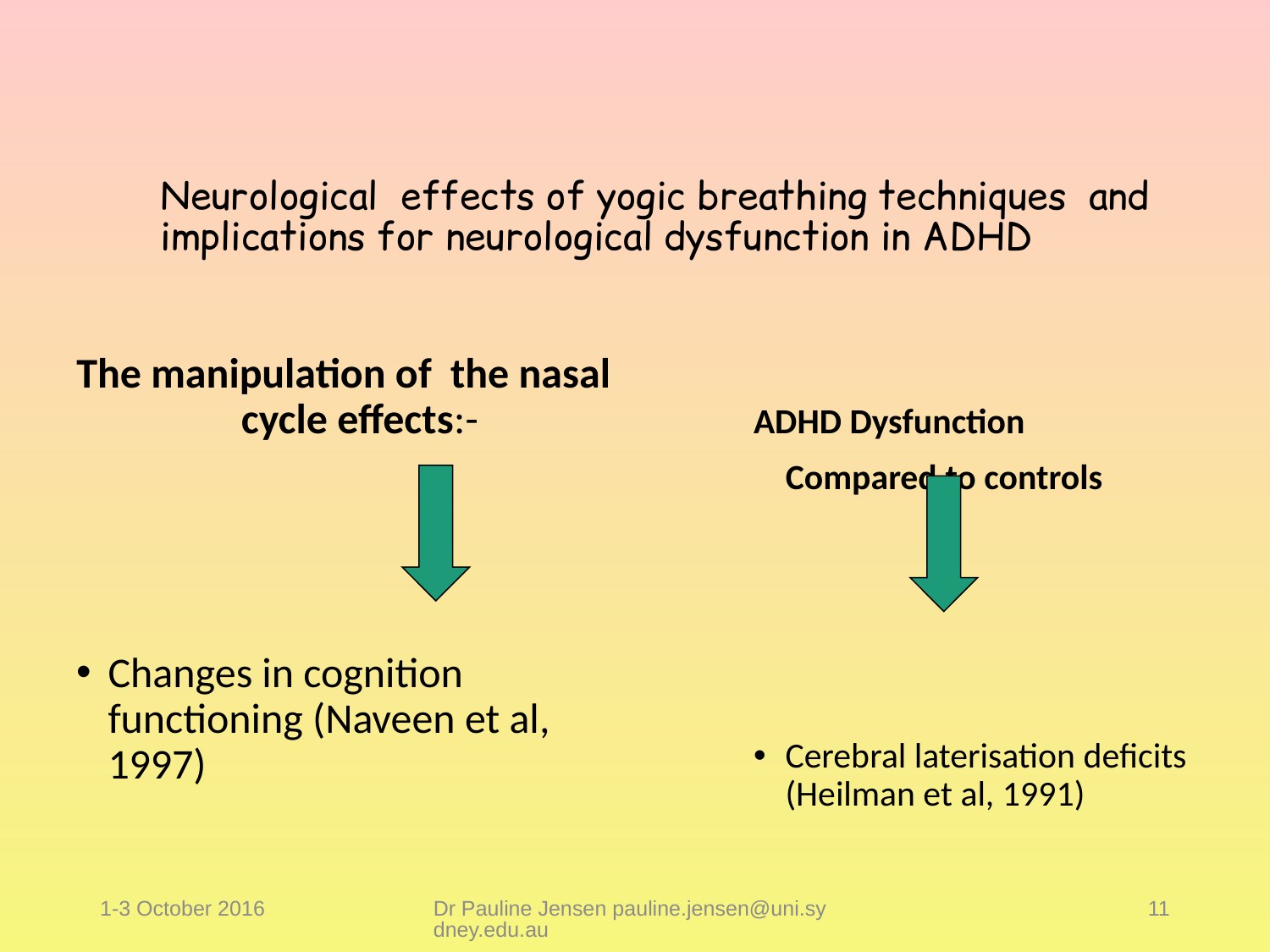

# Neurological  effects of yogic breathing techniques  and implications for neurological dysfunction in ADHD

The manipulation of  the nasal cycle effects:-

Changes in cognition functioning (Naveen et al, 1997)

ADHD Dysfunction
    Compared to controls

Cerebral laterisation deficits (Heilman et al, 1991)

1-3 October 2016
Dr Pauline Jensen pauline.jensen@uni.sydney.edu.au
11